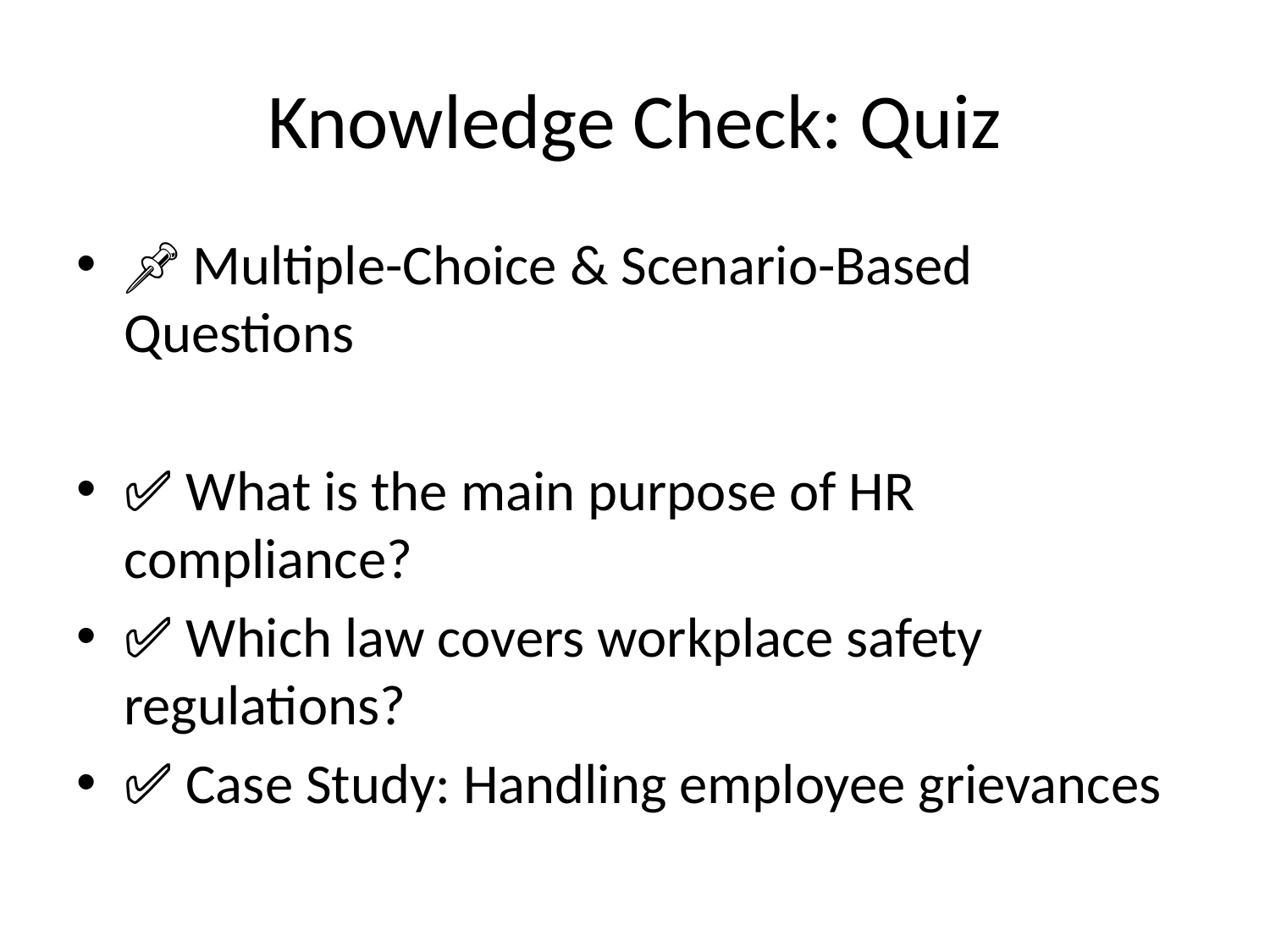

# Knowledge Check: Quiz
📌 Multiple-Choice & Scenario-Based Questions

✅ What is the main purpose of HR compliance?
✅ Which law covers workplace safety regulations?
✅ Case Study: Handling employee grievances